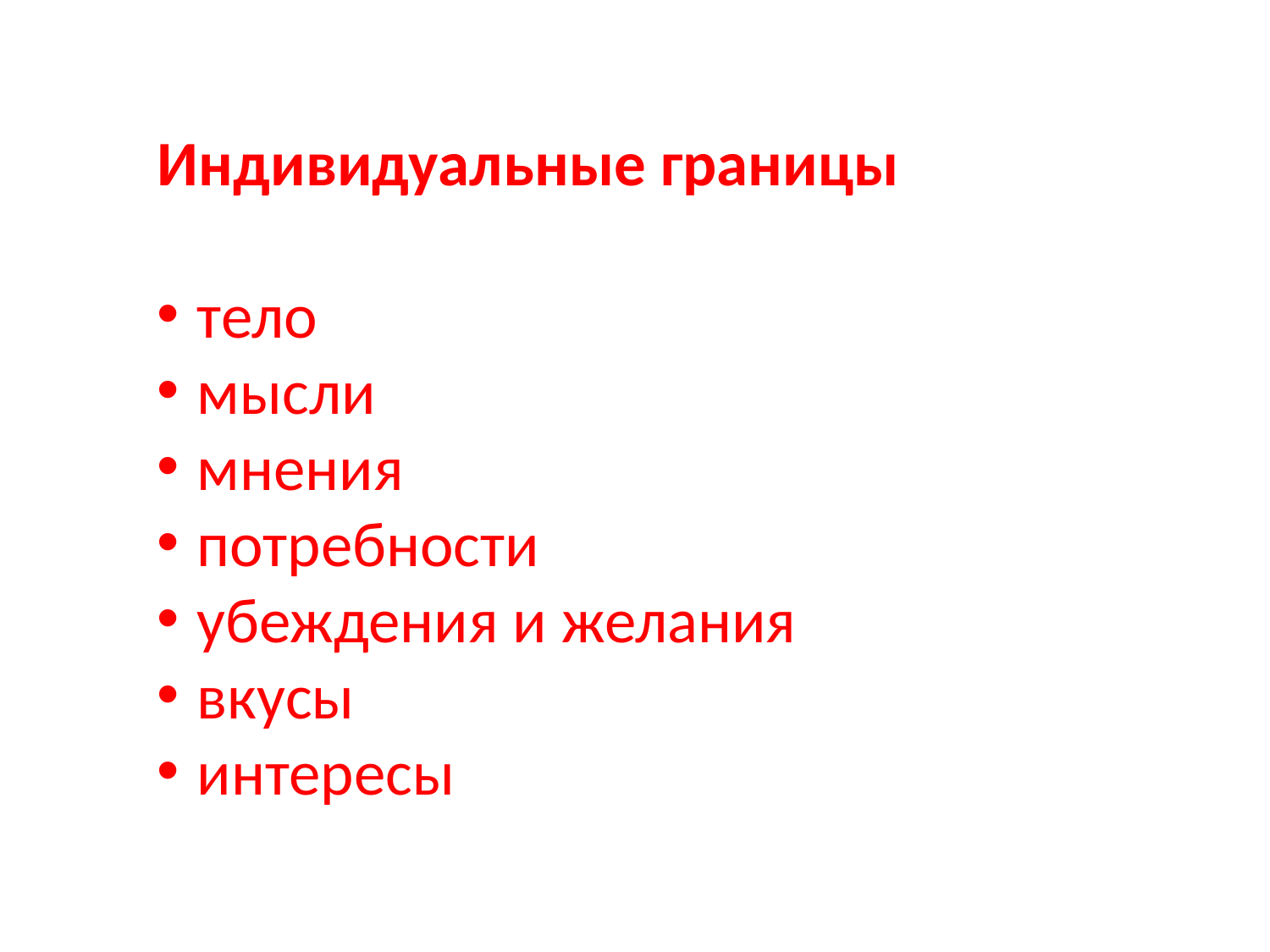

Индивидуальные границы

тело
мысли
мнения
потребности
убеждения и желания
вкусы
интересы